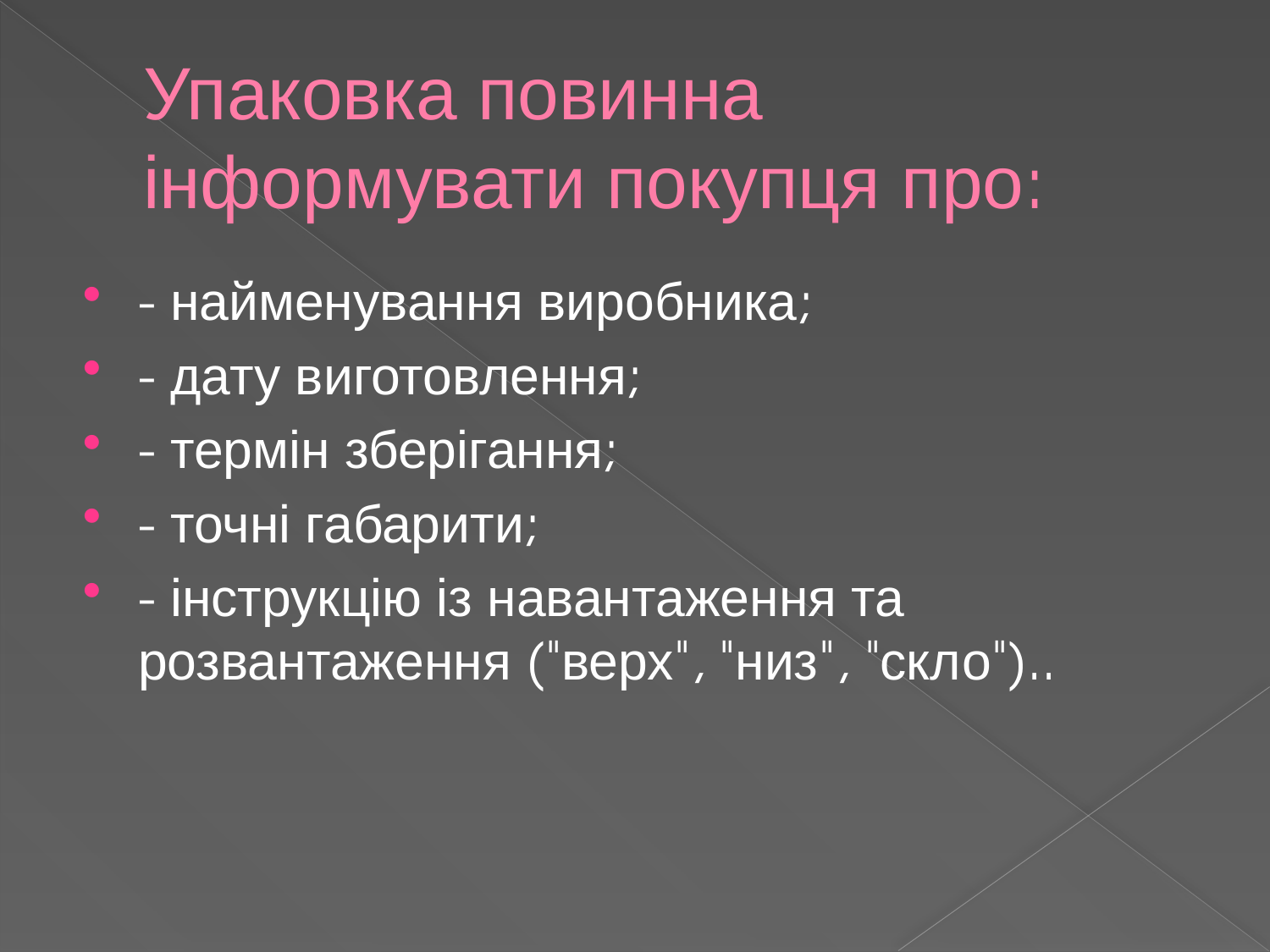

# Упаковка повинна інформувати покупця про:
- найменування виробника;
- дату виготовлення;
- термін зберігання;
- точні габарити;
- інструкцію із навантаження та розвантаження ("верх", "низ", "скло")..